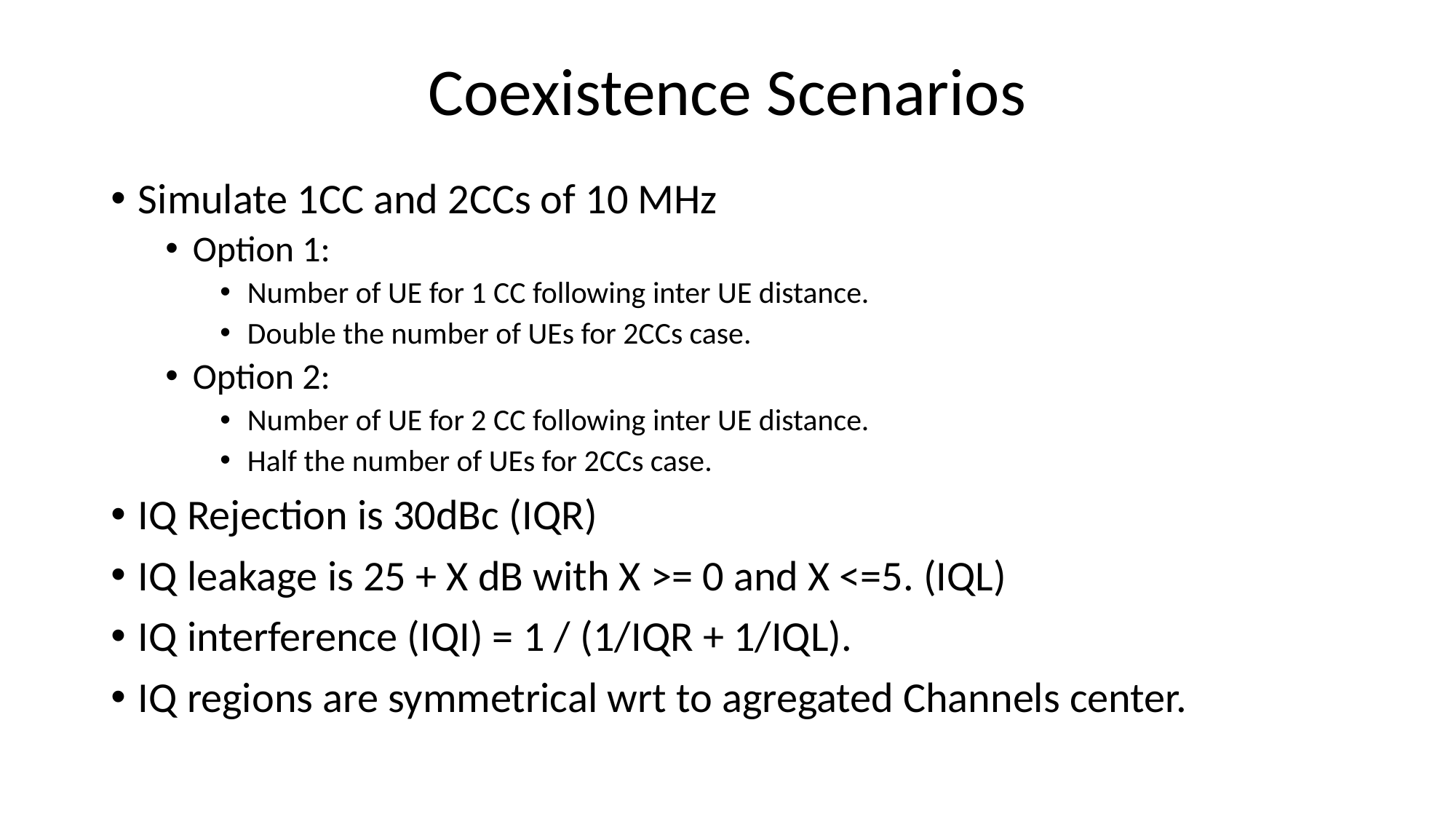

# Coexistence Scenarios
Simulate 1CC and 2CCs of 10 MHz
Option 1:
Number of UE for 1 CC following inter UE distance.
Double the number of UEs for 2CCs case.
Option 2:
Number of UE for 2 CC following inter UE distance.
Half the number of UEs for 2CCs case.
IQ Rejection is 30dBc (IQR)
IQ leakage is 25 + X dB with X >= 0 and X <=5. (IQL)
IQ interference (IQI) = 1 / (1/IQR + 1/IQL).
IQ regions are symmetrical wrt to agregated Channels center.